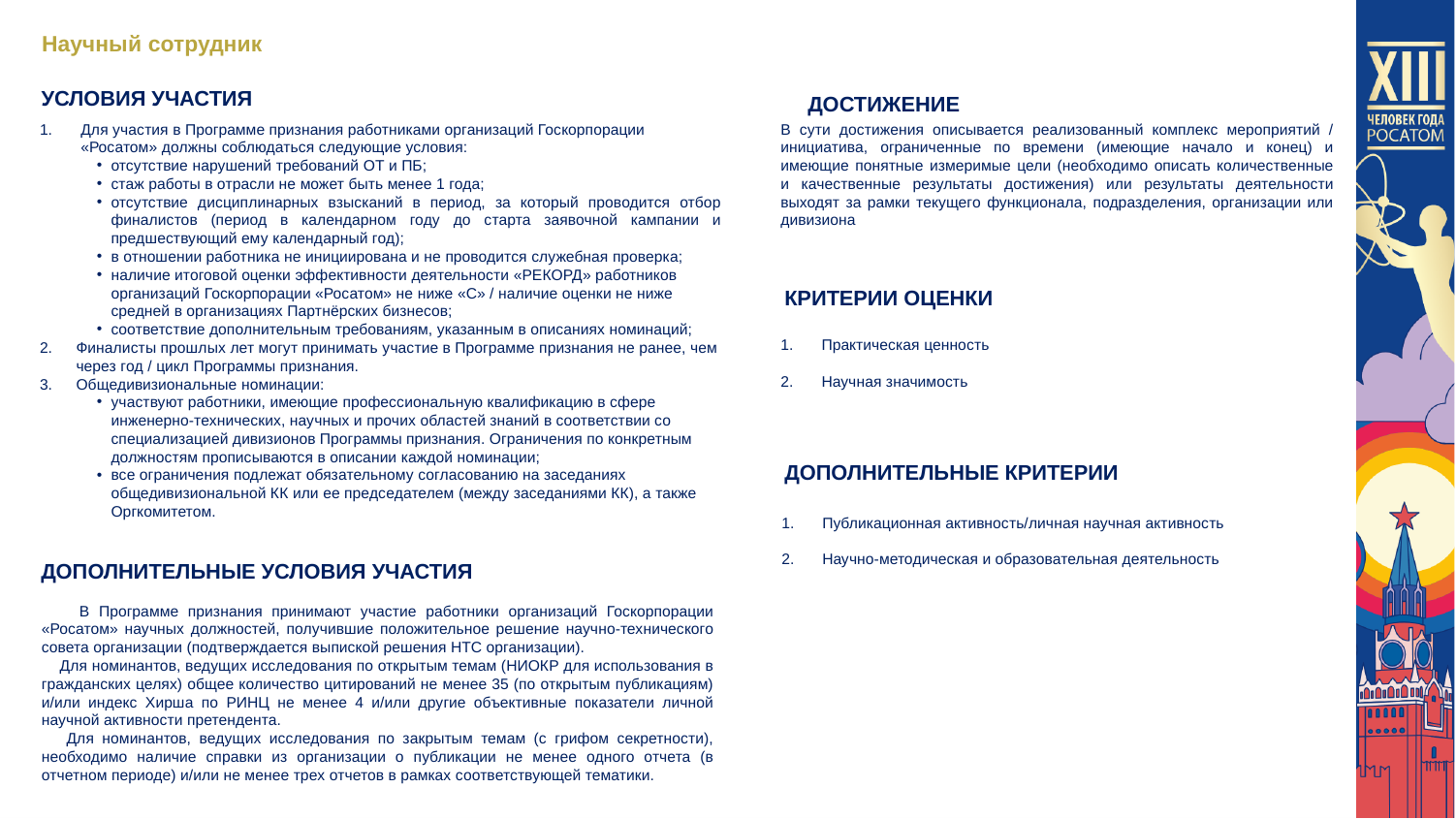

Научный сотрудник
УСЛОВИЯ УЧАСТИЯ
ДОСТИЖЕНИЕ
Для участия в Программе признания работниками организаций Госкорпорации «Росатом» должны соблюдаться следующие условия:
отсутствие нарушений требований ОТ и ПБ;
стаж работы в отрасли не может быть менее 1 года;
отсутствие дисциплинарных взысканий в период, за который проводится отбор финалистов (период в календарном году до старта заявочной кампании и предшествующий ему календарный год);
в отношении работника не инициирована и не проводится служебная проверка;
наличие итоговой оценки эффективности деятельности «РЕКОРД» работников организаций Госкорпорации «Росатом» не ниже «С» / наличие оценки не ниже средней в организациях Партнёрских бизнесов;
соответствие дополнительным требованиям, указанным в описаниях номинаций;
Финалисты прошлых лет могут принимать участие в Программе признания не ранее, чем через год / цикл Программы признания.
Общедивизиональные номинации:
участвуют работники, имеющие профессиональную квалификацию в сфере инженерно-технических, научных и прочих областей знаний в соответствии со специализацией дивизионов Программы признания. Ограничения по конкретным должностям прописываются в описании каждой номинации;
все ограничения подлежат обязательному согласованию на заседаниях общедивизиональной КК или ее председателем (между заседаниями КК), а также Оргкомитетом.
В сути достижения описывается реализованный комплекс мероприятий / инициатива, ограниченные по времени (имеющие начало и конец) и имеющие понятные измеримые цели (необходимо описать количественные и качественные результаты достижения) или результаты деятельности выходят за рамки текущего функционала, подразделения, организации или дивизиона
КРИТЕРИИ ОЦЕНКИ
 Практическая ценность

 Научная значимость

ДОПОЛНИТЕЛЬНЫЕ КРИТЕРИИ
 Публикационная активность/личная научная активность

 Научно-методическая и образовательная деятельность

ДОПОЛНИТЕЛЬНЫЕ УСЛОВИЯ УЧАСТИЯ
    В Программе признания принимают участие работники организаций Госкорпорации «Росатом» научных должностей, получившие положительное решение научно-технического совета организации (подтверждается выпиской решения НТС организации).
    Для номинантов, ведущих исследования по открытым темам (НИОКР для использования в гражданских целях) общее количество цитирований не менее 35 (по открытым публикациям) и/или индекс Хирша по РИНЦ не менее 4 и/или другие объективные показатели личной научной активности претендента.
   Для номинантов, ведущих исследования по закрытым темам (с грифом секретности), необходимо наличие справки из организации о публикации не менее одного отчета (в отчетном периоде) и/или не менее трех отчетов в рамках соответствующей тематики.